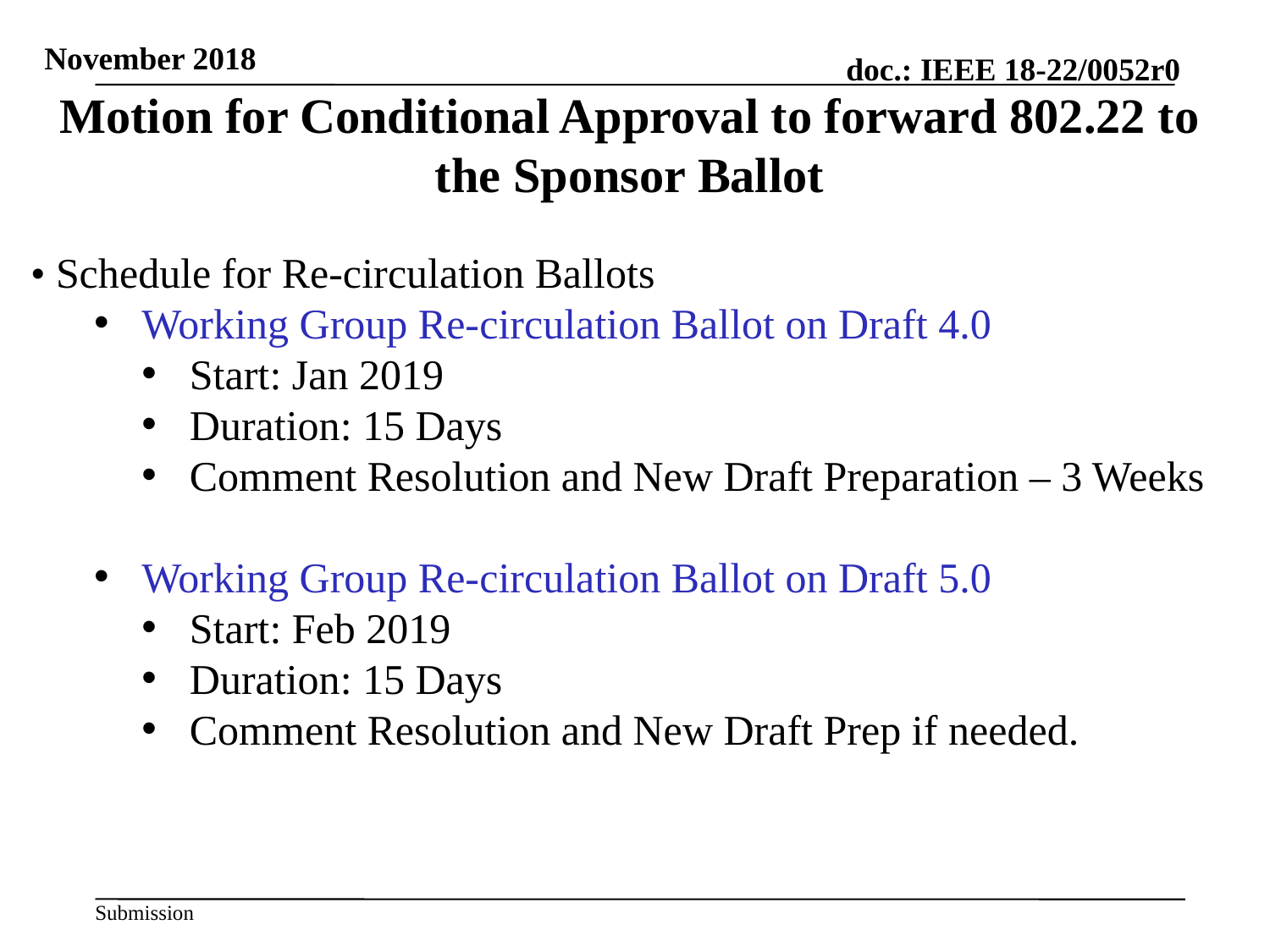

November 2018
# Motion for Conditional Approval to forward 802.22 to the Sponsor Ballot
• Schedule for Re-circulation Ballots
Working Group Re-circulation Ballot on Draft 4.0
Start: Jan 2019
Duration: 15 Days
Comment Resolution and New Draft Preparation – 3 Weeks

Working Group Re-circulation Ballot on Draft 5.0
Start: Feb 2019
Duration: 15 Days
Comment Resolution and New Draft Prep if needed.